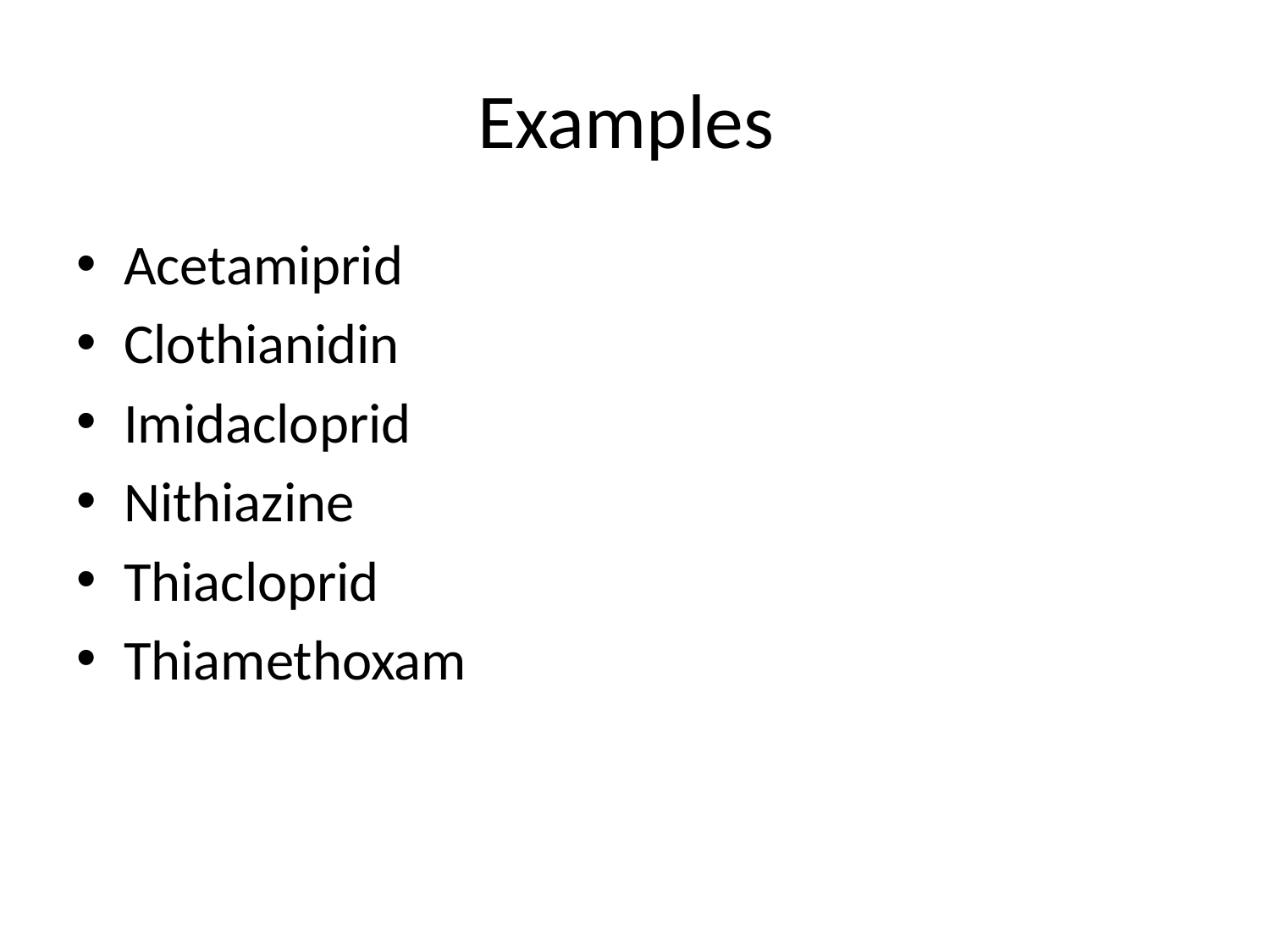

# Examples
Acetamiprid
Clothianidin
Imidacloprid
Nithiazine
Thiacloprid
Thiamethoxam